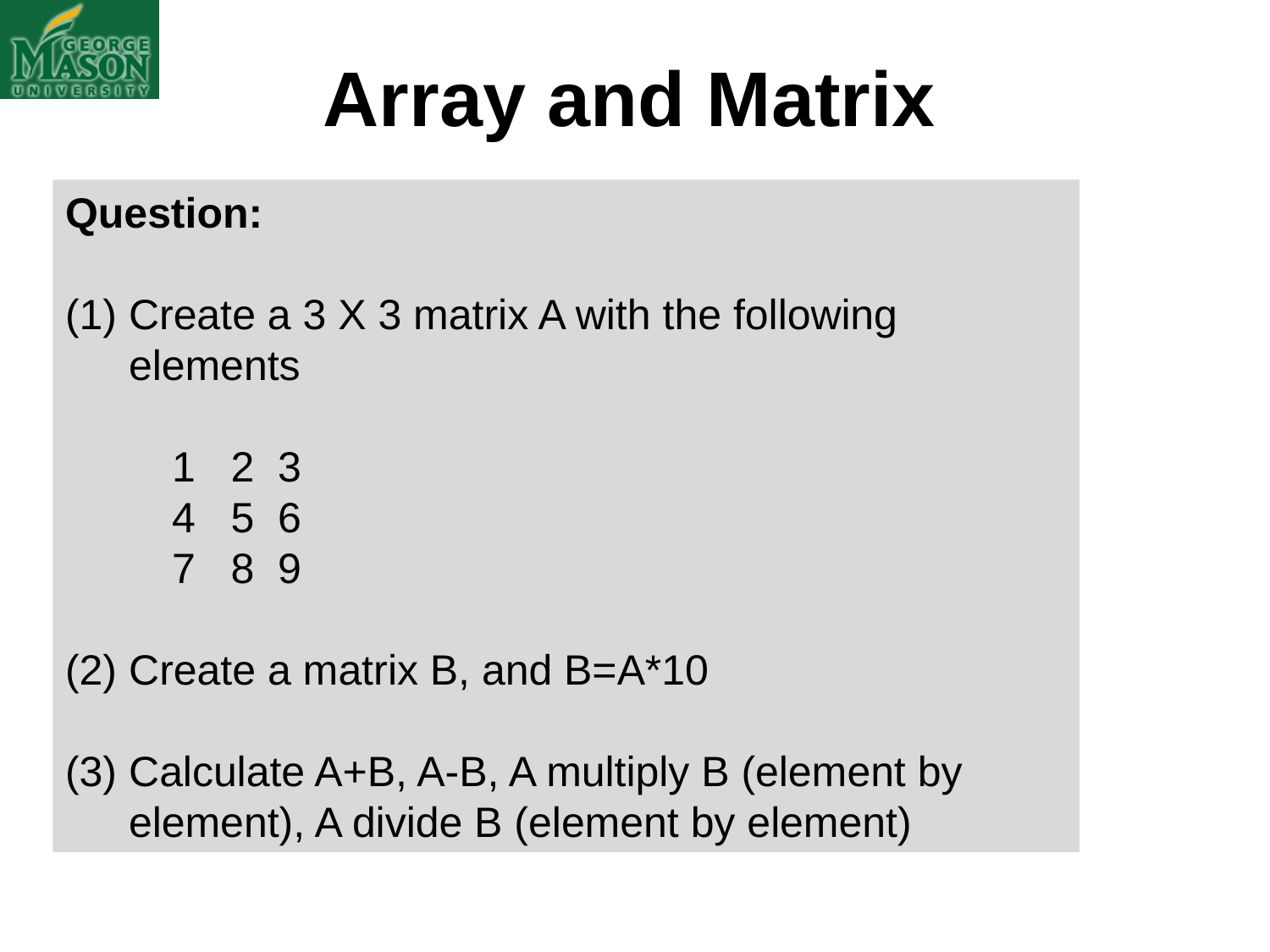

# Array and Matrix
Question:

Create a 3 X 3 matrix A with the following elements

         1   2  3
         4   5  6
         7   8  9

(2) Create a matrix B, and B=A*10

(3) Calculate A+B, A-B, A multiply B (element by element), A divide B (element by element)